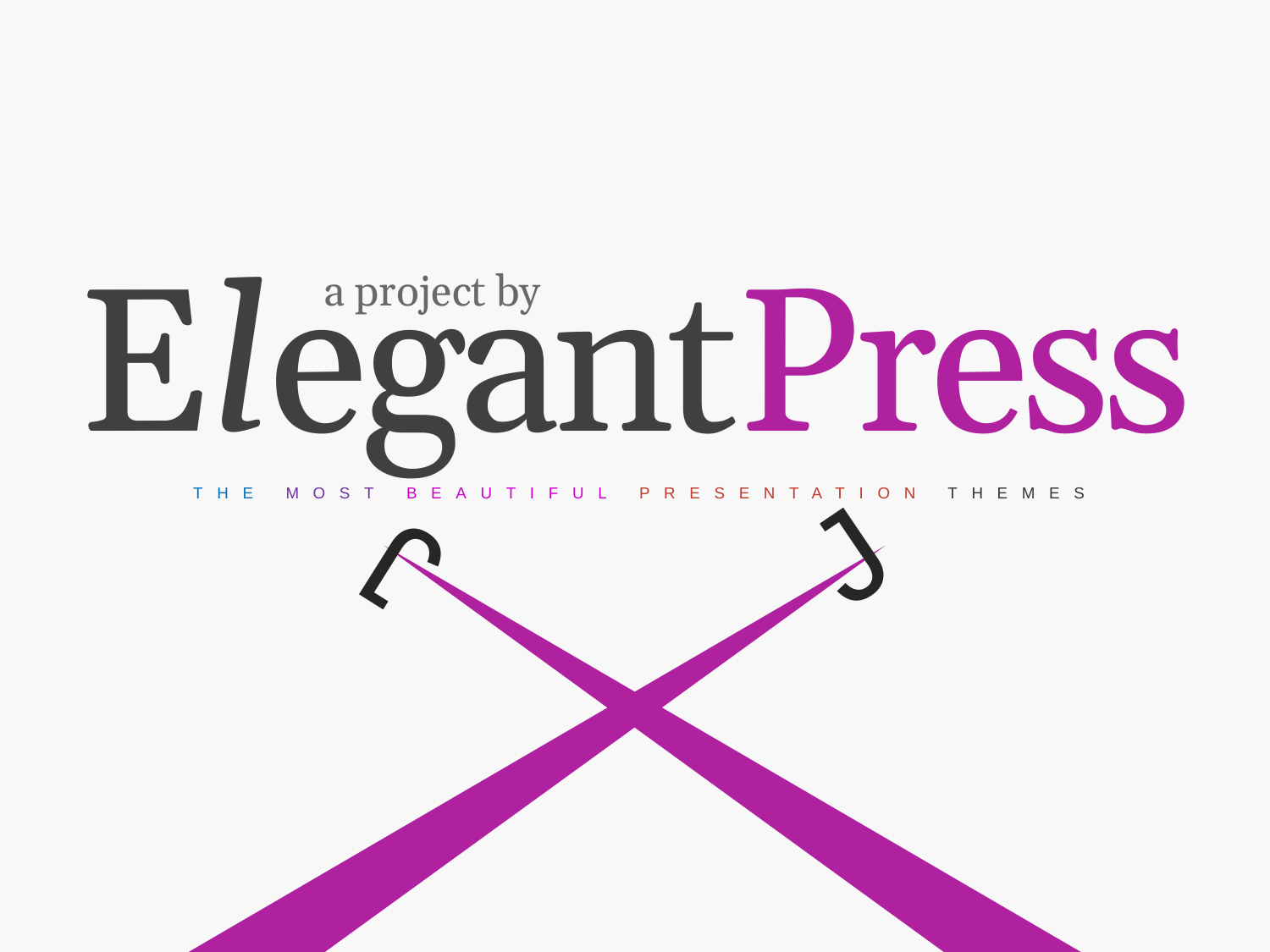

ElegantPress
a project by

J
THE MOST BEAUTIFUL PRESENTATION THEMES
J